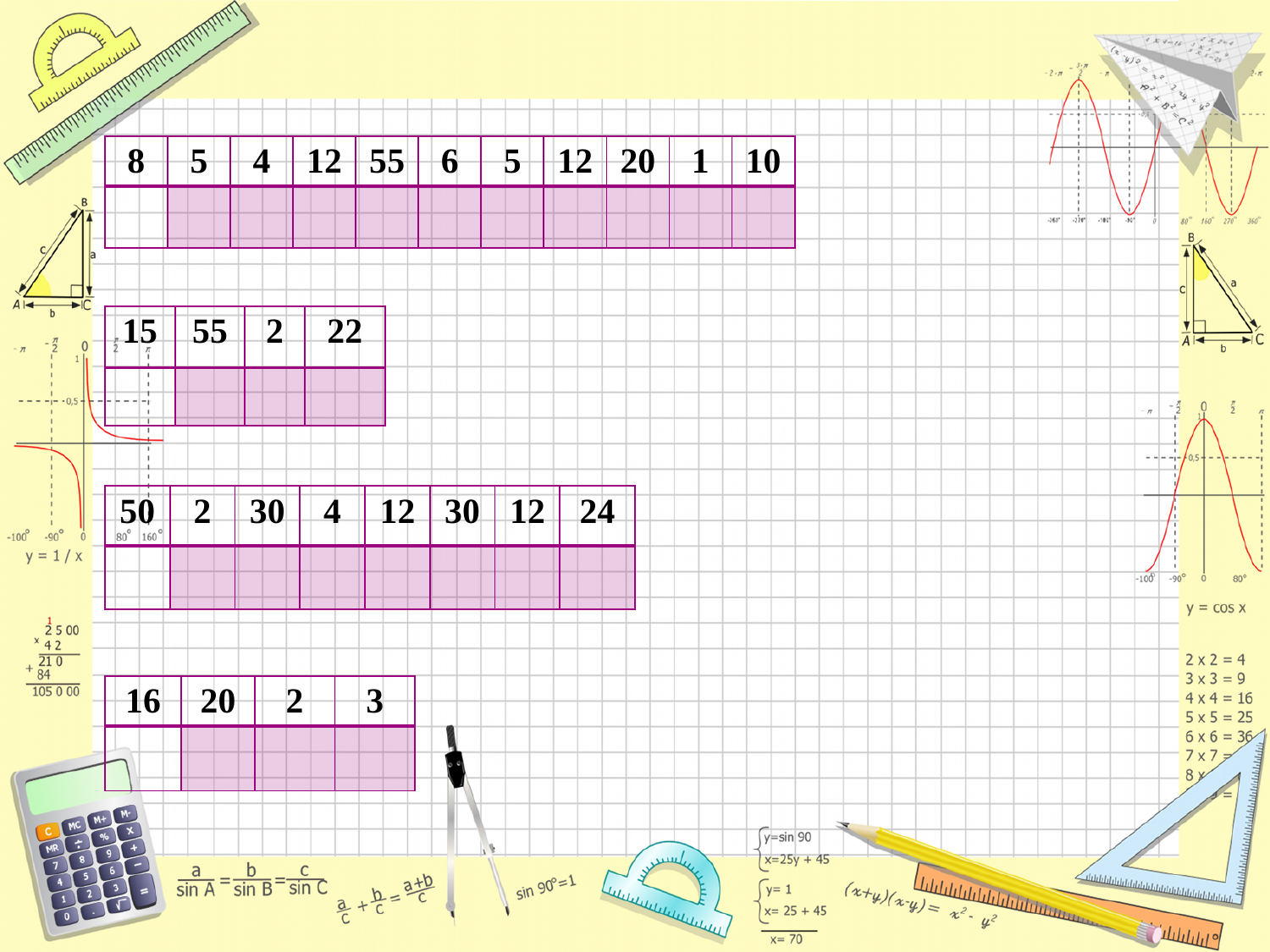

| 8 | 5 | 4 | 12 | 55 | 6 | 5 | 12 | 20 | 1 | 10 |
| --- | --- | --- | --- | --- | --- | --- | --- | --- | --- | --- |
|  |  |  |  |  |  |  |  |  |  |  |
| 15 | 55 | 2 | 22 |
| --- | --- | --- | --- |
|  |  |  |  |
| 50 | 2 | 30 | 4 | 12 | 30 | 12 | 24 |
| --- | --- | --- | --- | --- | --- | --- | --- |
|  |  |  |  |  |  |  |  |
| 16 | 20 | 2 | 3 |
| --- | --- | --- | --- |
|  |  |  |  |